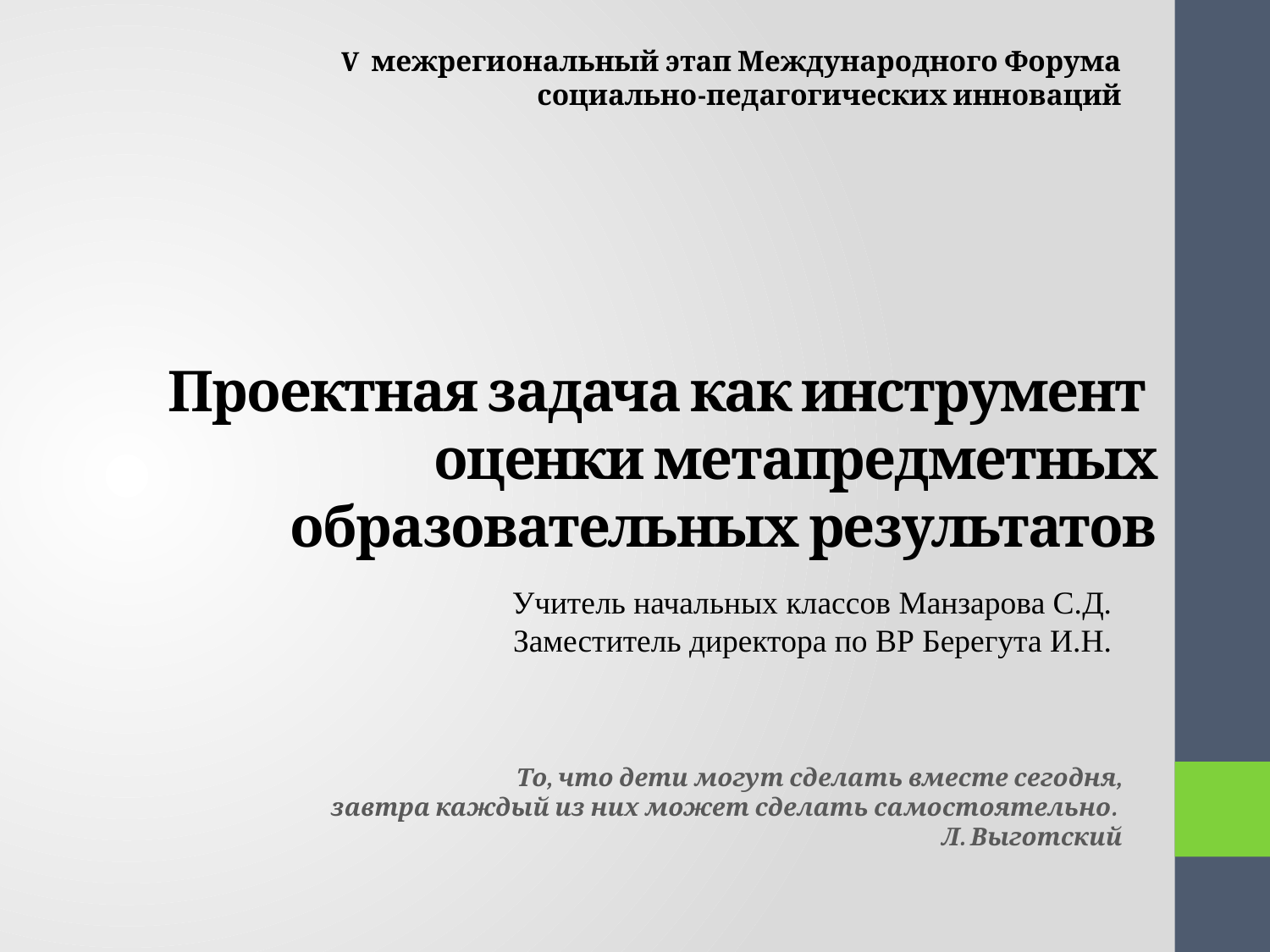

V  межрегиональный этап Международного Форума социально-педагогических инноваций
# Проектная задача как инструмент оценки метапредметных образовательных результатов
Учитель начальных классов Манзарова С.Д.
Заместитель директора по ВР Берегута И.Н.
То, что дети могут сделать вместе сегодня,
завтра каждый из них может сделать самостоятельно.
Л. Выготский